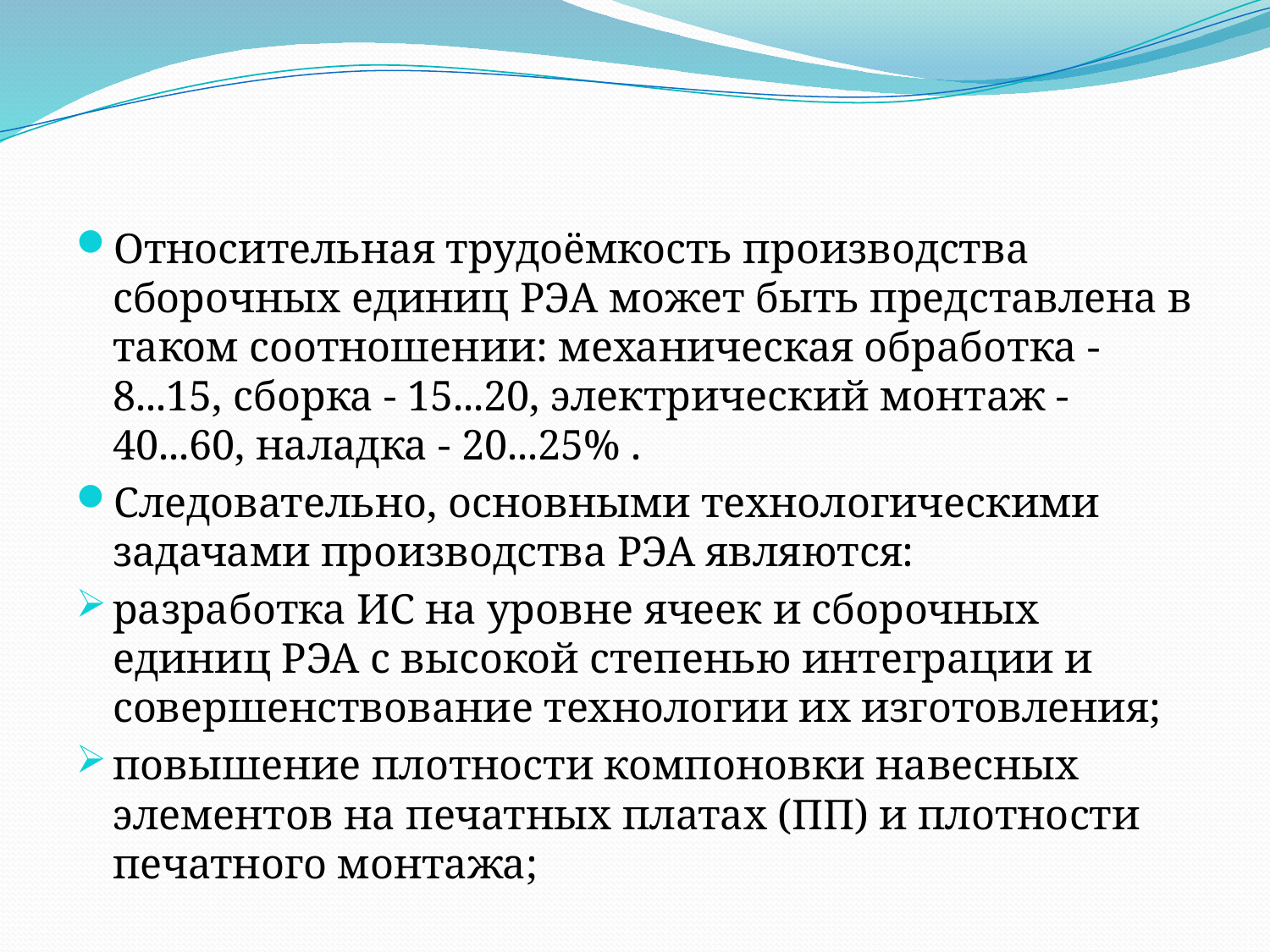

Относительная трудоёмкость производства сборочных единиц РЭА может быть представлена в таком соотношении: механическая обработка - 8...15, сборка - 15...20, электрический монтаж - 40...60, наладка - 20...25% .
Следовательно, основными технологическими задачами производства РЭА являются:
разработка ИС на уровне ячеек и сборочных единиц РЭА с высокой степенью интеграции и совершенствование технологии их изготовления;
повышение плотности компоновки навесных элементов на печатных платах (ПП) и плотности печатного монтажа;